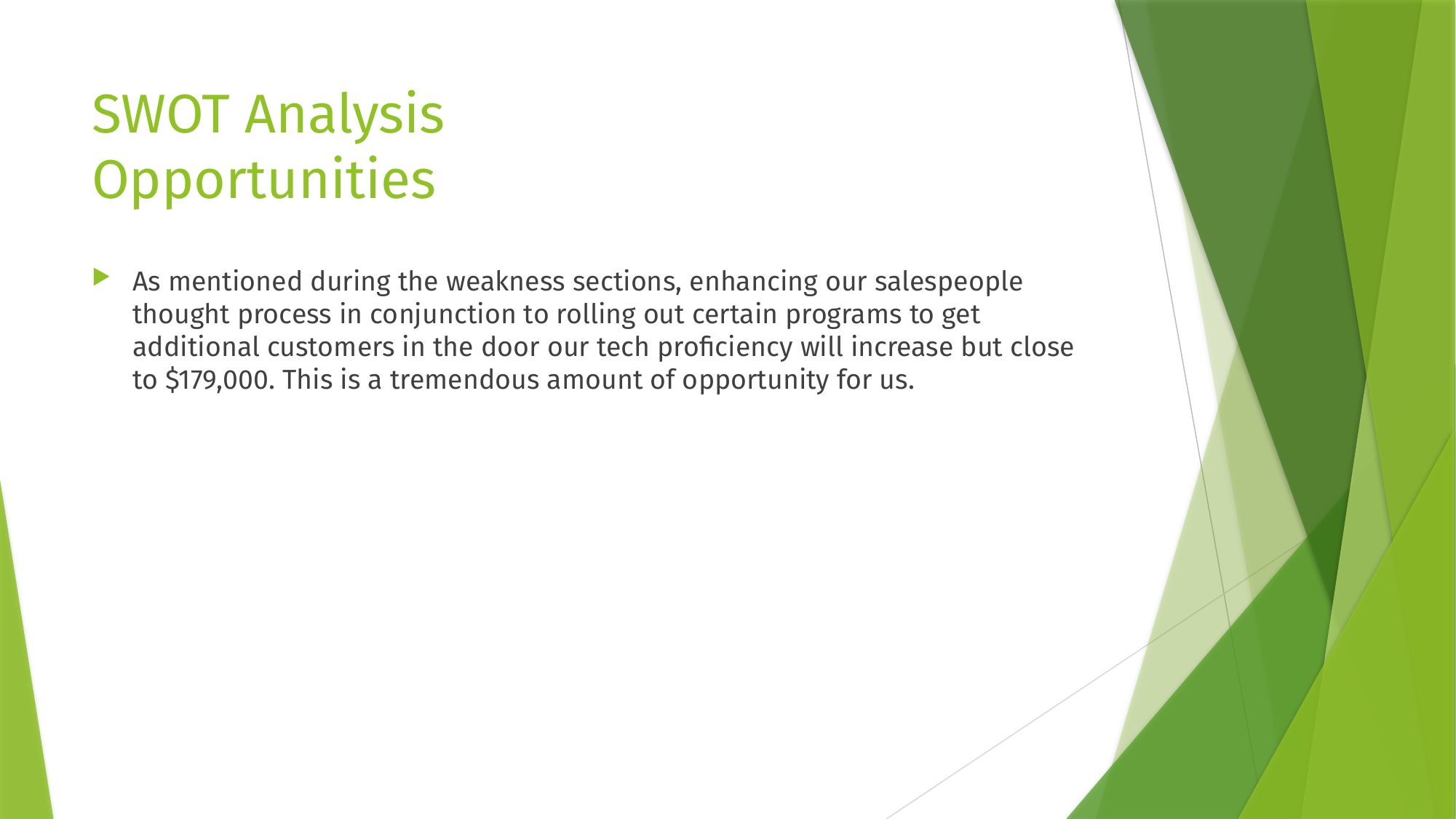

# SWOT Analysis Opportunities
As mentioned during the weakness sections, enhancing our salespeople thought process in conjunction to rolling out certain programs to get additional customers in the door our tech proficiency will increase but close to $179,000. This is a tremendous amount of opportunity for us.